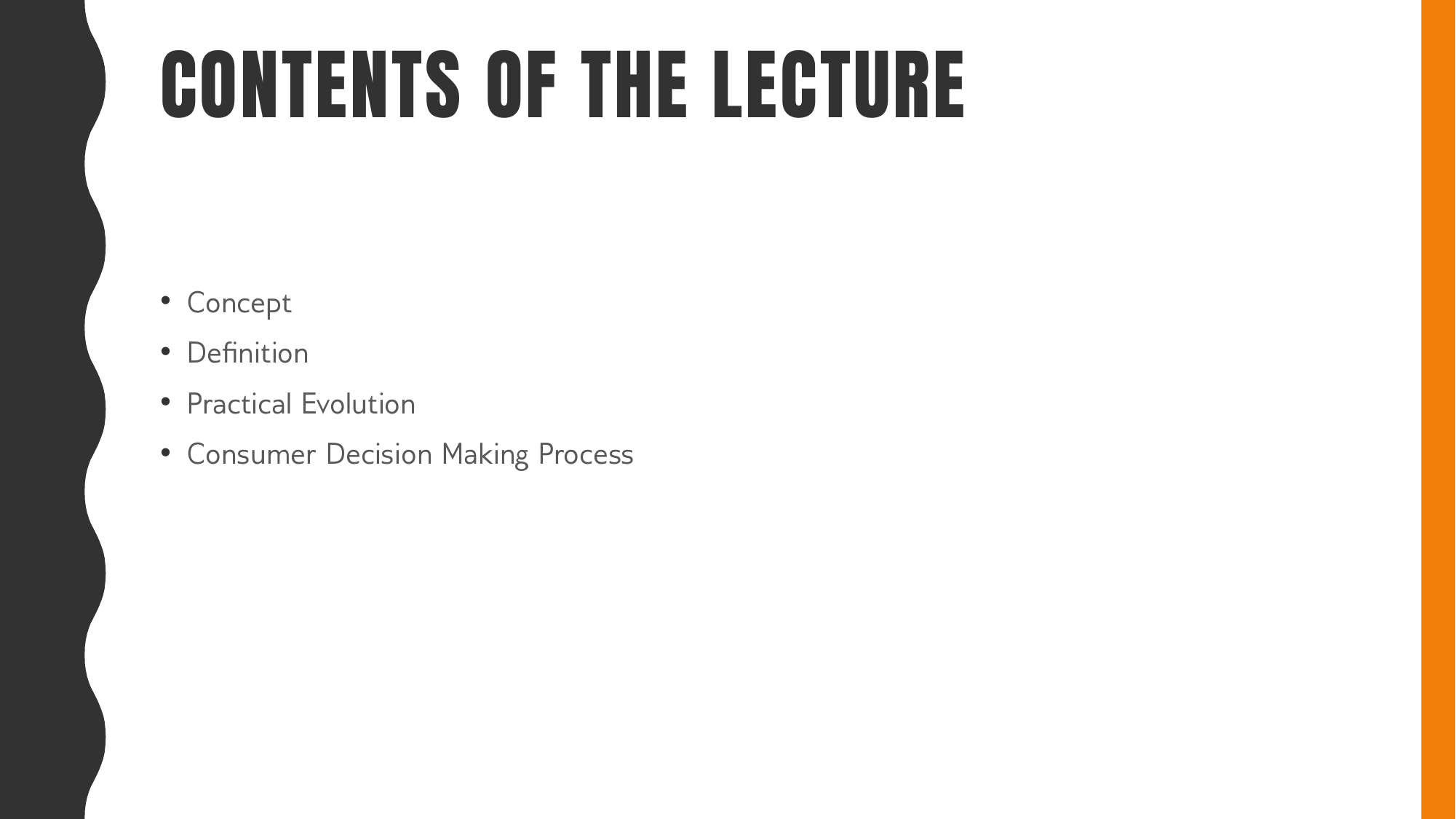

# Contents of the lecture
Concept
Definition
Practical Evolution
Consumer Decision Making Process